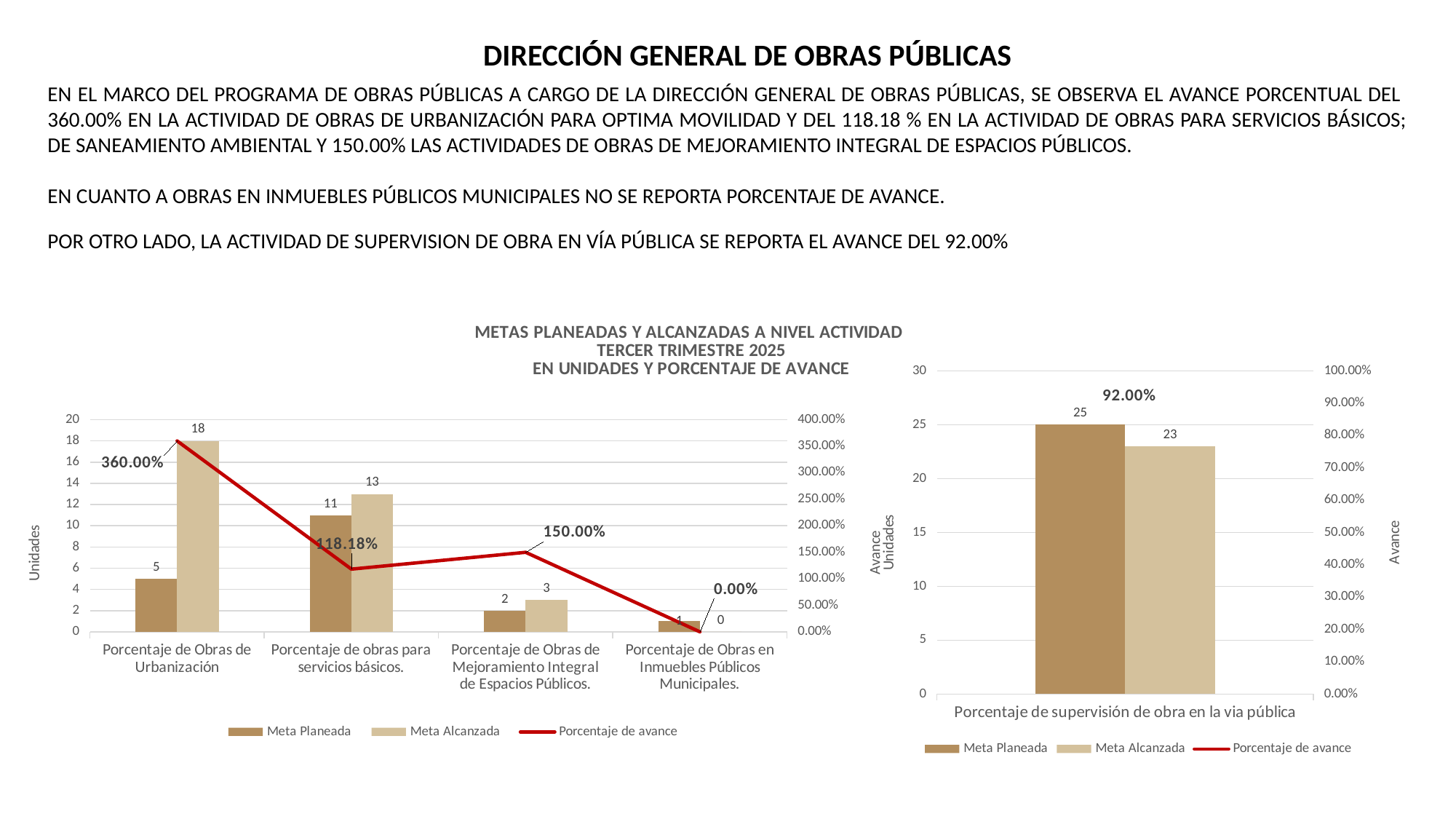

DIRECCIÓN GENERAL DE OBRAS PÚBLICAS
EN EL MARCO DEL PROGRAMA DE OBRAS PÚBLICAS A CARGO DE LA DIRECCIÓN GENERAL DE OBRAS PÚBLICAS, SE OBSERVA EL AVANCE PORCENTUAL DEL  360.00% EN LA ACTIVIDAD DE OBRAS DE URBANIZACIÓN PARA OPTIMA MOVILIDAD Y DEL 118.18 % EN LA ACTIVIDAD DE OBRAS PARA SERVICIOS BÁSICOS; DE SANEAMIENTO AMBIENTAL Y 150.00% LAS ACTIVIDADES DE OBRAS DE MEJORAMIENTO INTEGRAL DE ESPACIOS PÚBLICOS.

EN CUANTO A OBRAS EN INMUEBLES PÚBLICOS MUNICIPALES NO SE REPORTA PORCENTAJE DE AVANCE.

POR OTRO LADO, LA ACTIVIDAD DE SUPERVISION DE OBRA EN VÍA PÚBLICA SE REPORTA EL AVANCE DEL 92.00%

### Chart: METAS PLANEADAS Y ALCANZADAS A NIVEL ACTIVIDAD
TERCER TRIMESTRE 2025
EN UNIDADES Y PORCENTAJE DE AVANCE

| Category | Meta Planeada | Meta Alcanzada |  |
|---|---|---|---|
| Porcentaje de Obras de Urbanización | 5.0 | 18.0 | 3.6 |
| Porcentaje de obras para servicios básicos. | 11.0 | 13.0 | 1.1818181818181819 |
| Porcentaje de Obras de Mejoramiento Integral de Espacios Públicos. | 2.0 | 3.0 | 1.5 |
| Porcentaje de Obras en Inmuebles Públicos Municipales. | 1.0 | 0.0 | 0.0 |

### Chart

| Category | Meta Planeada | Meta Alcanzada |  |
|---|---|---|---|
| Porcentaje de supervisión de obra en la via pública | 25.0 | 23.0 | 0.92 |